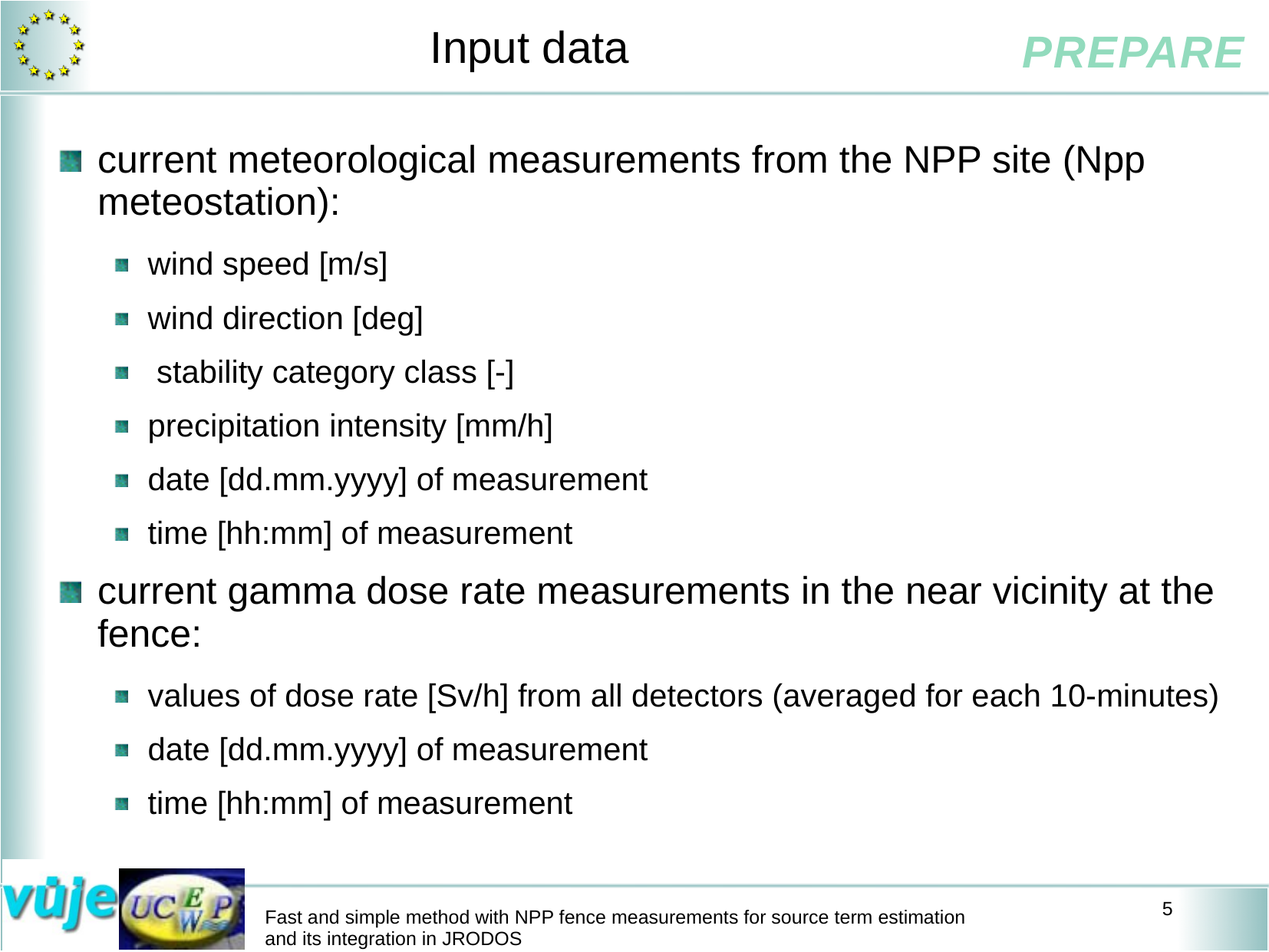

# Input data
current meteorological measurements from the NPP site (Npp meteostation):
wind speed [m/s]
wind direction [deg]
 stability category class [-]
precipitation intensity [mm/h]
date [dd.mm.yyyy] of measurement
time [hh:mm] of measurement
current gamma dose rate measurements in the near vicinity at the fence:
values of dose rate [Sv/h] from all detectors (averaged for each 10-minutes)
date [dd.mm.yyyy] of measurement
time [hh:mm] of measurement